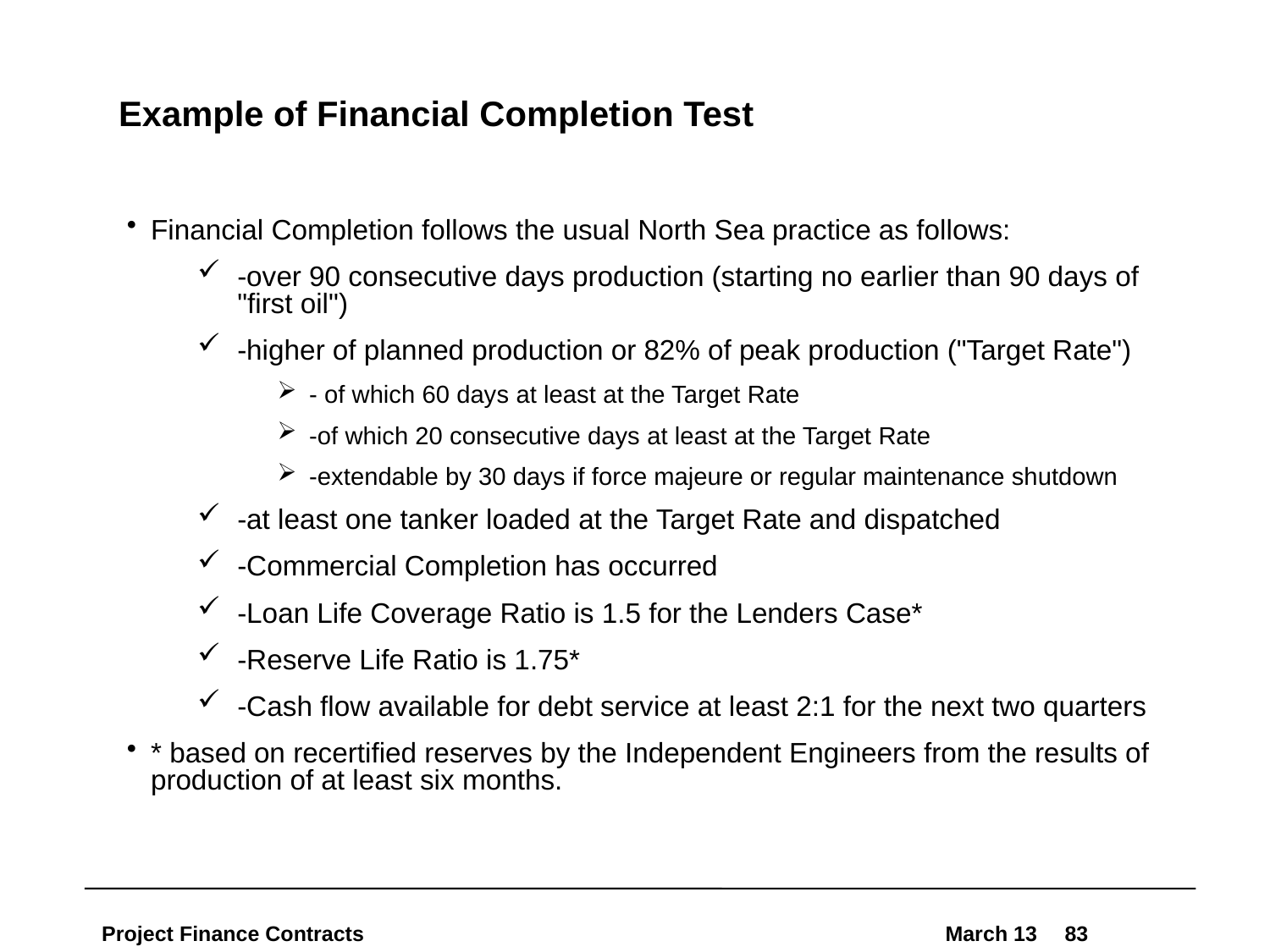

# Example of Financial Completion Test
Financial Completion follows the usual North Sea practice as follows:
-over 90 consecutive days production (starting no earlier than 90 days of "first oil")
-higher of planned production or 82% of peak production ("Target Rate")
- of which 60 days at least at the Target Rate
-of which 20 consecutive days at least at the Target Rate
-extendable by 30 days if force majeure or regular maintenance shutdown
-at least one tanker loaded at the Target Rate and dispatched
-Commercial Completion has occurred
-Loan Life Coverage Ratio is 1.5 for the Lenders Case*
-Reserve Life Ratio is 1.75*
-Cash flow available for debt service at least 2:1 for the next two quarters
* based on recertified reserves by the Independent Engineers from the results of production of at least six months.